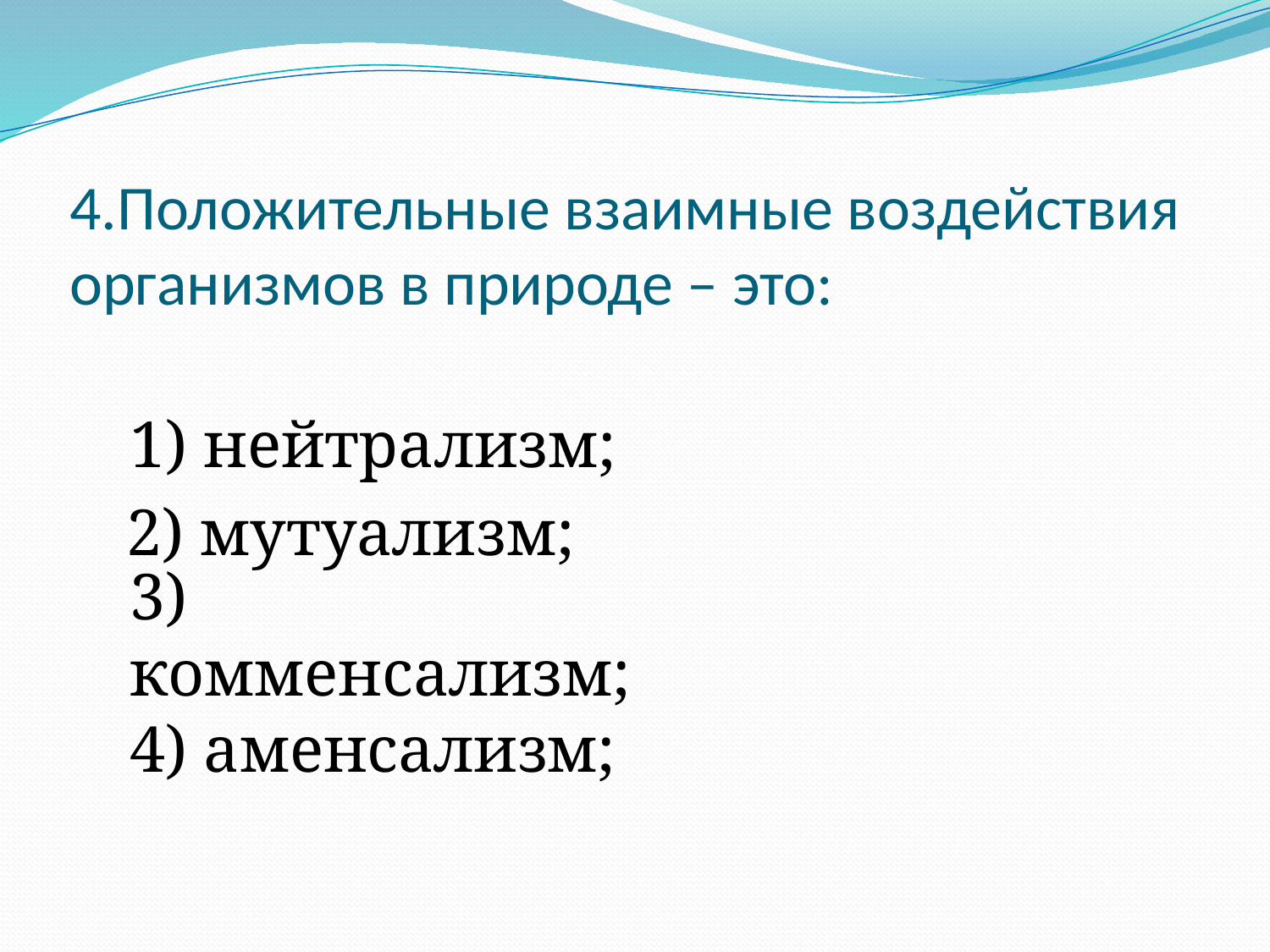

# 4.Положительные взаимные воздействия организмов в природе – это:
1) нейтрализм; 
 
3) комменсализм; 
4) аменсализм;
2) мутуализм;